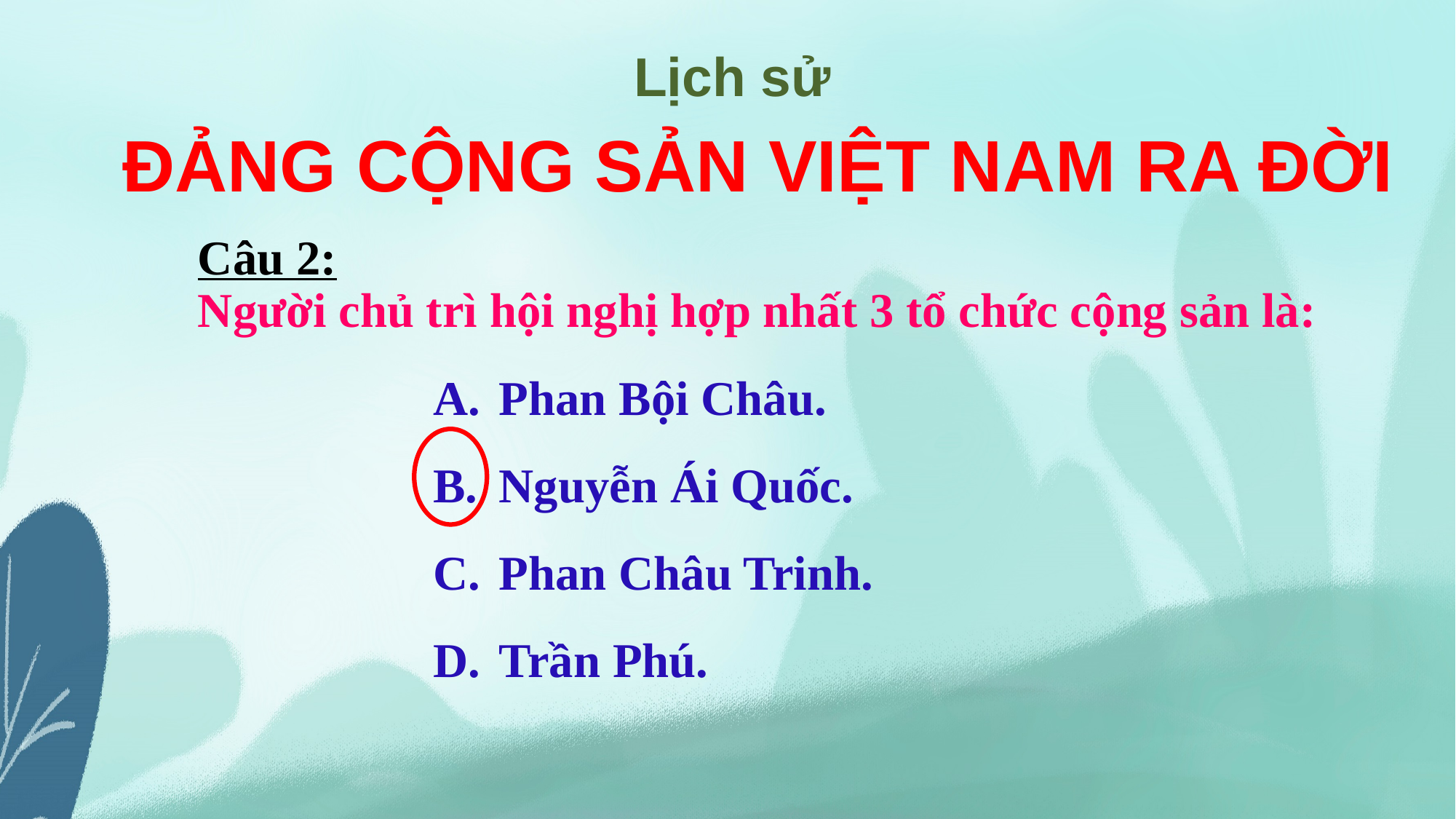

Lịch sử
ĐẢNG CỘNG SẢN VIỆT NAM RA ĐỜI
Câu 2:
Người chủ trì hội nghị hợp nhất 3 tổ chức cộng sản là:
Phan Bội Châu.
Nguyễn Ái Quốc.
Phan Châu Trinh.
Trần Phú.